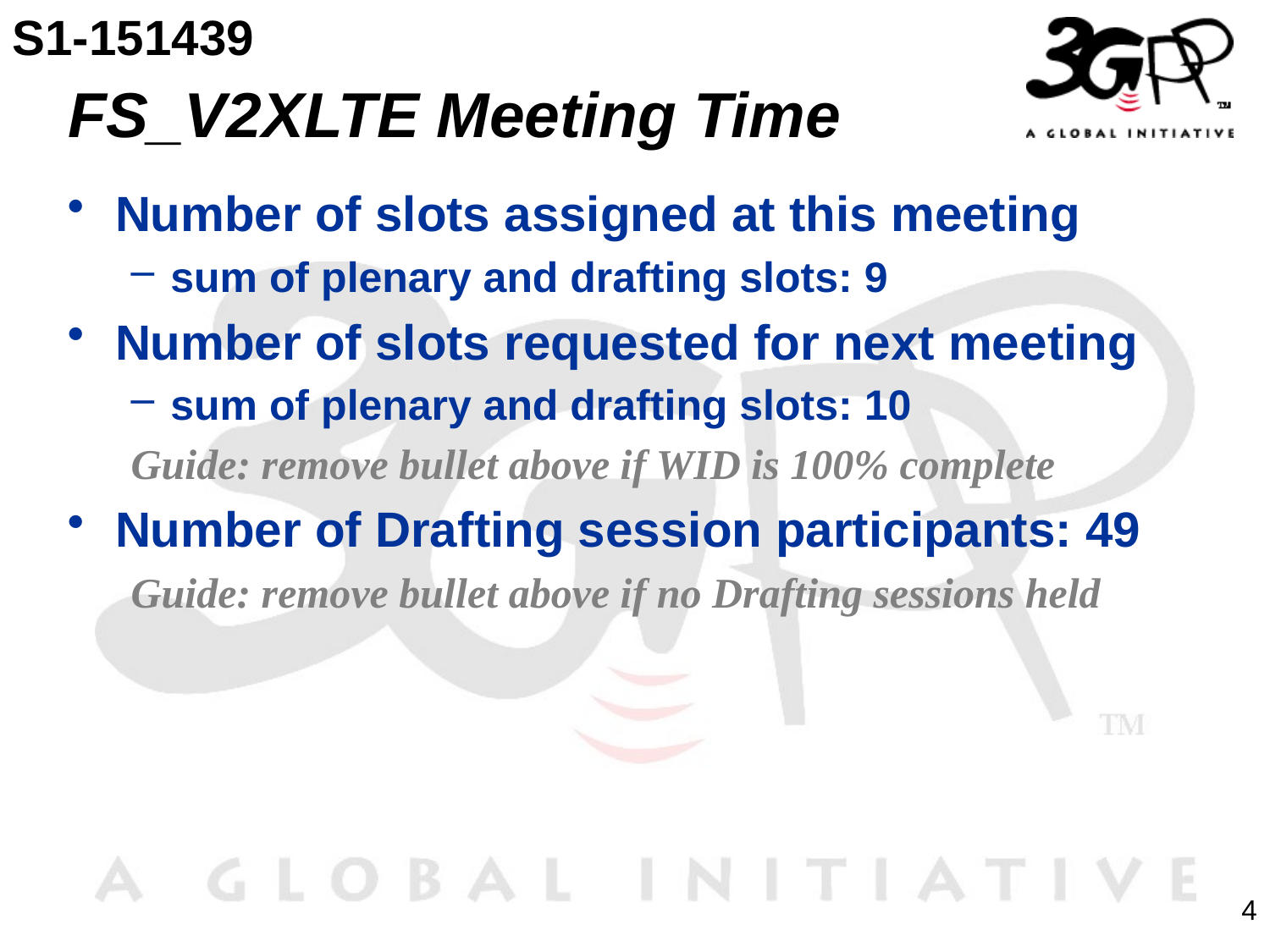

S1-151439
# FS_V2XLTE Meeting Time
Number of slots assigned at this meeting
sum of plenary and drafting slots: 9
Number of slots requested for next meeting
sum of plenary and drafting slots: 10
Guide: remove bullet above if WID is 100% complete
Number of Drafting session participants: 49
Guide: remove bullet above if no Drafting sessions held
4